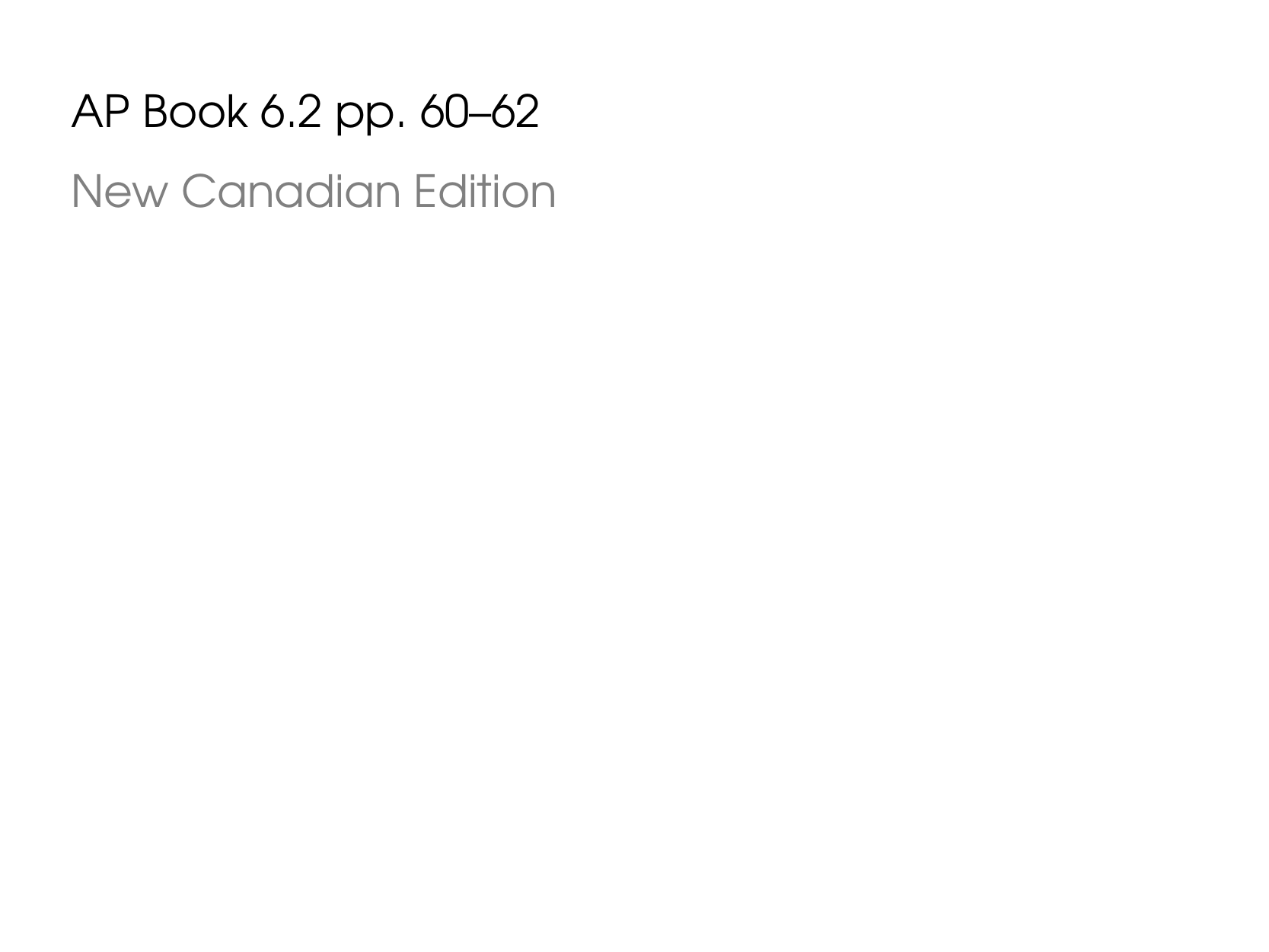

AP Book 6.2 pp. 60–62
New Canadian Edition